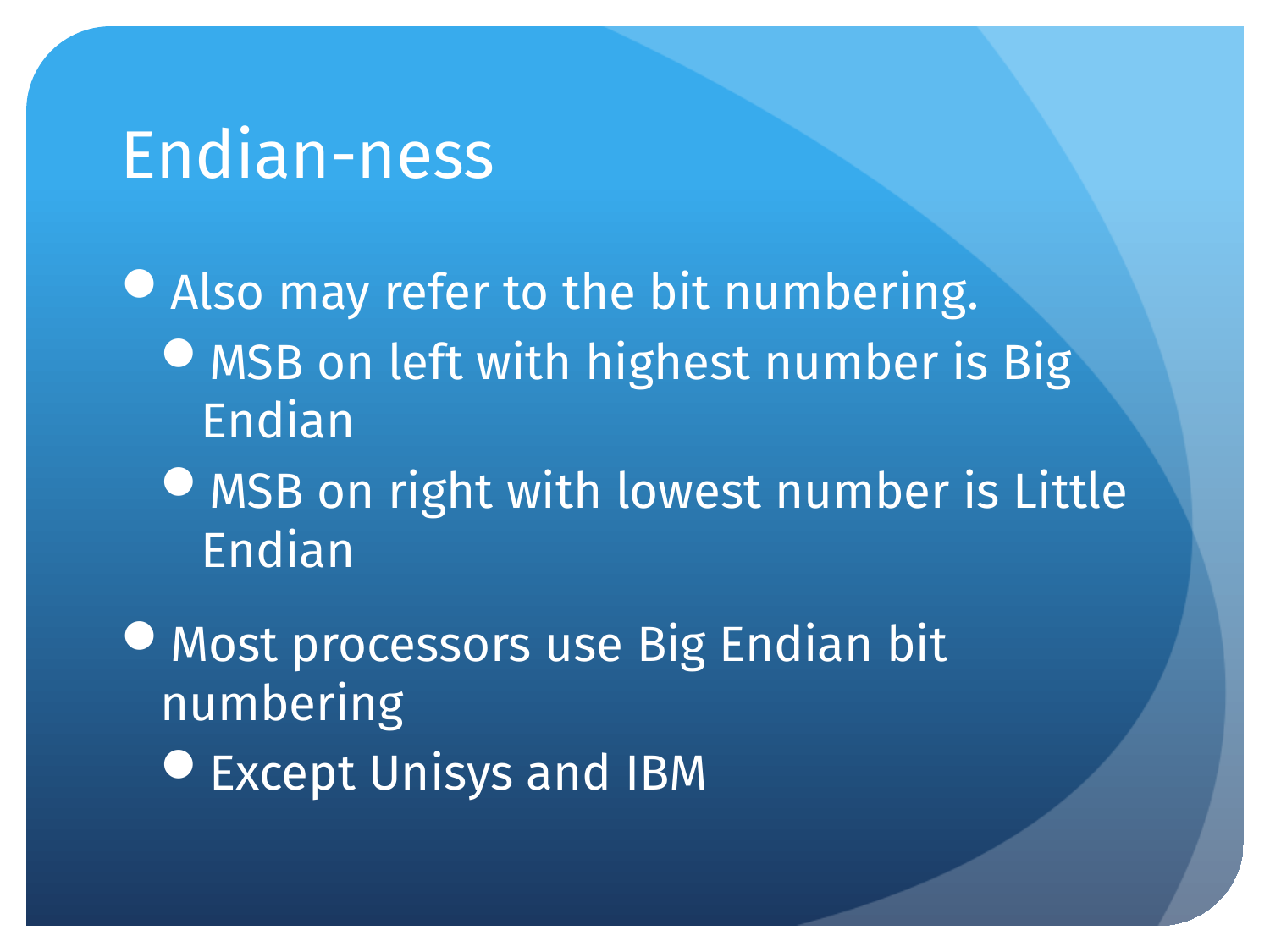

# Endian-ness
Also may refer to the bit numbering.
MSB on left with highest number is Big Endian
MSB on right with lowest number is Little Endian
Most processors use Big Endian bit numbering
Except Unisys and IBM